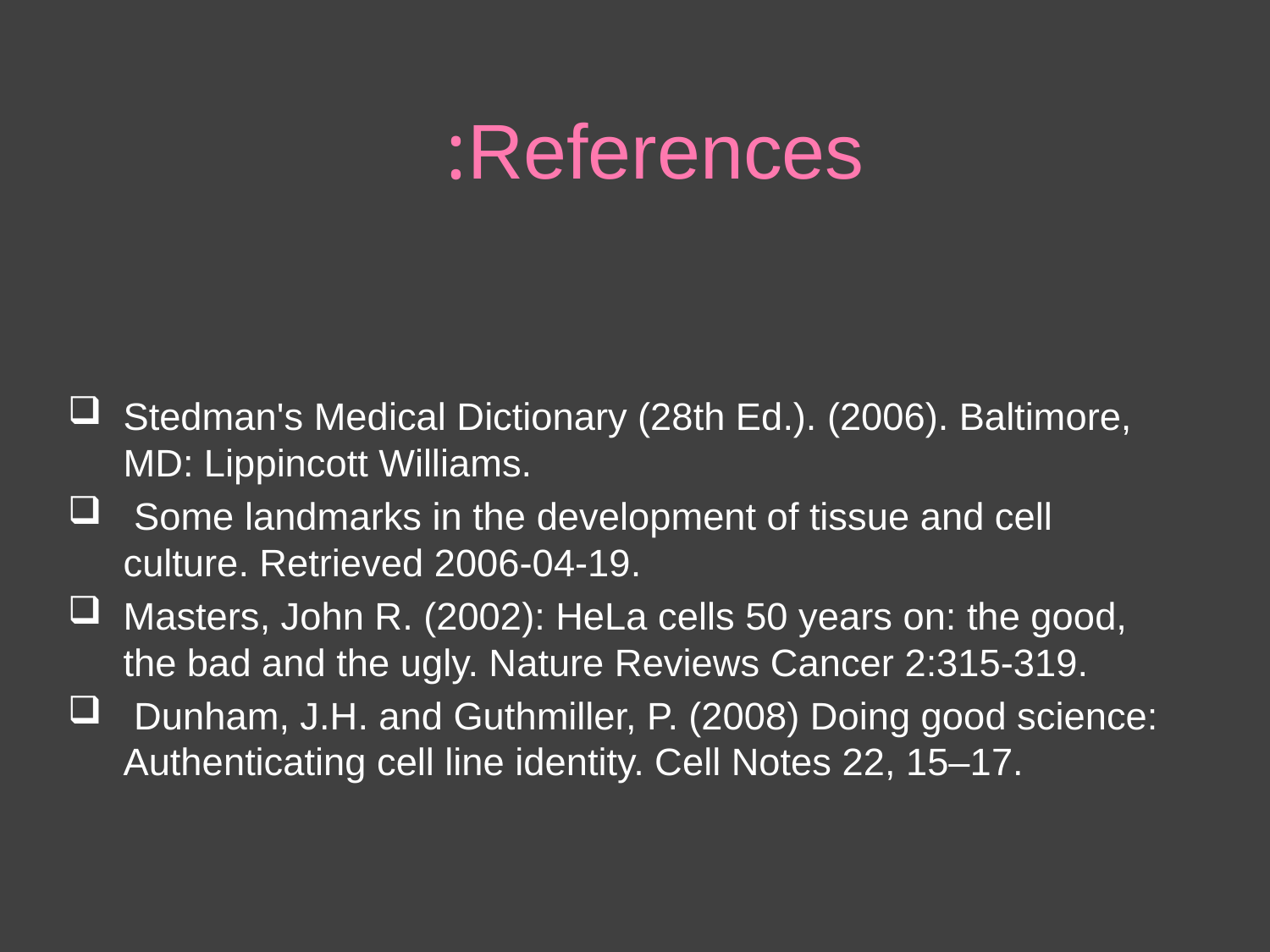

# References:
Stedman's Medical Dictionary (28th Ed.). (2006). Baltimore, MD: Lippincott Williams.
 Some landmarks in the development of tissue and cell culture. Retrieved 2006-04-19.
Masters, John R. (2002): HeLa cells 50 years on: the good, the bad and the ugly. Nature Reviews Cancer 2:315-319.
 Dunham, J.H. and Guthmiller, P. (2008) Doing good science: Authenticating cell line identity. Cell Notes 22, 15–17.